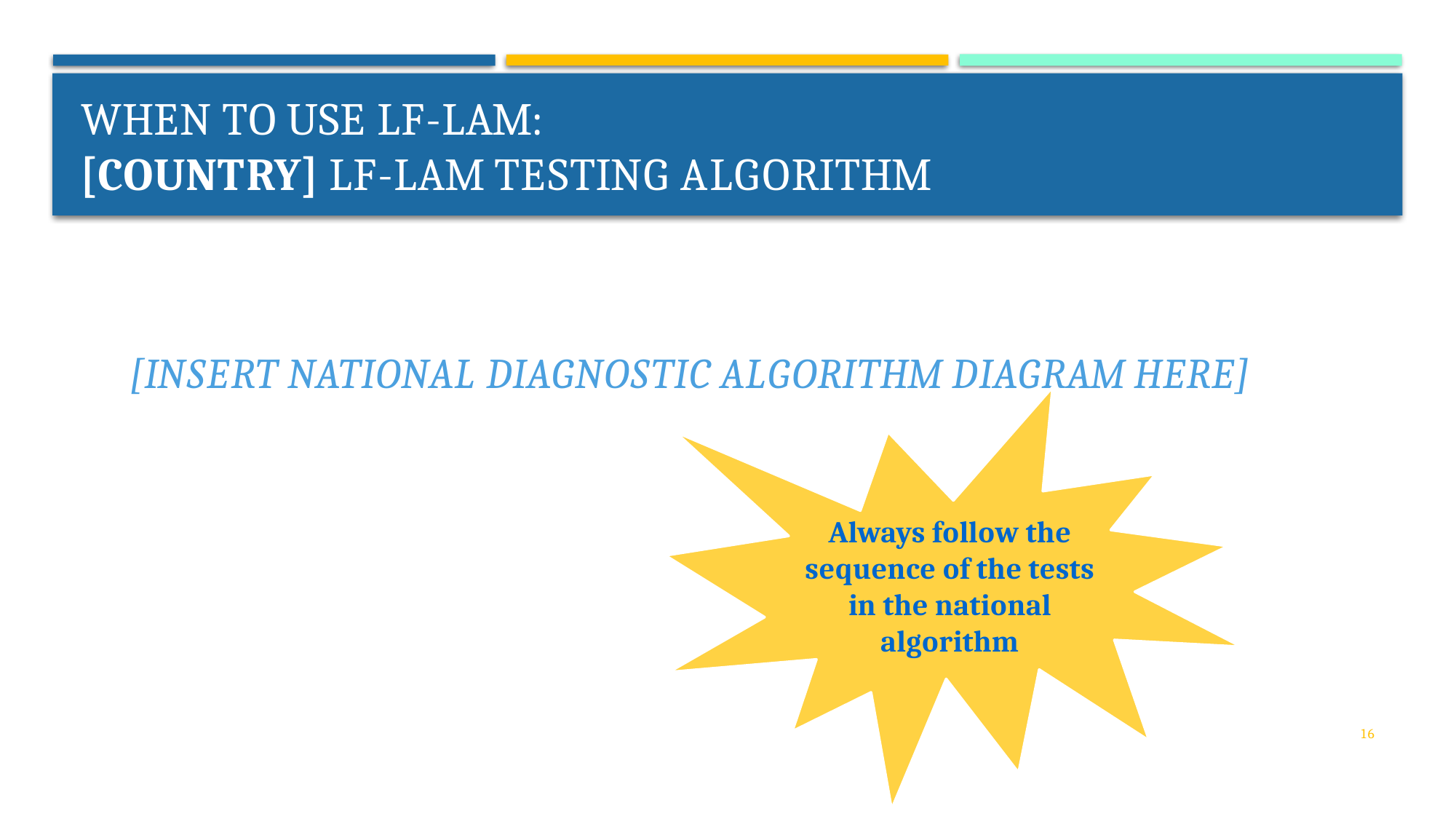

# WHEN to USE LF-LAM: [COUNTRY] LF-LAM testing algorithm
[INSERT NATIONAL DIAGNOSTIC ALGORITHM DIAGRAM HERE]
Always follow the sequence of the tests in the national algorithm
16